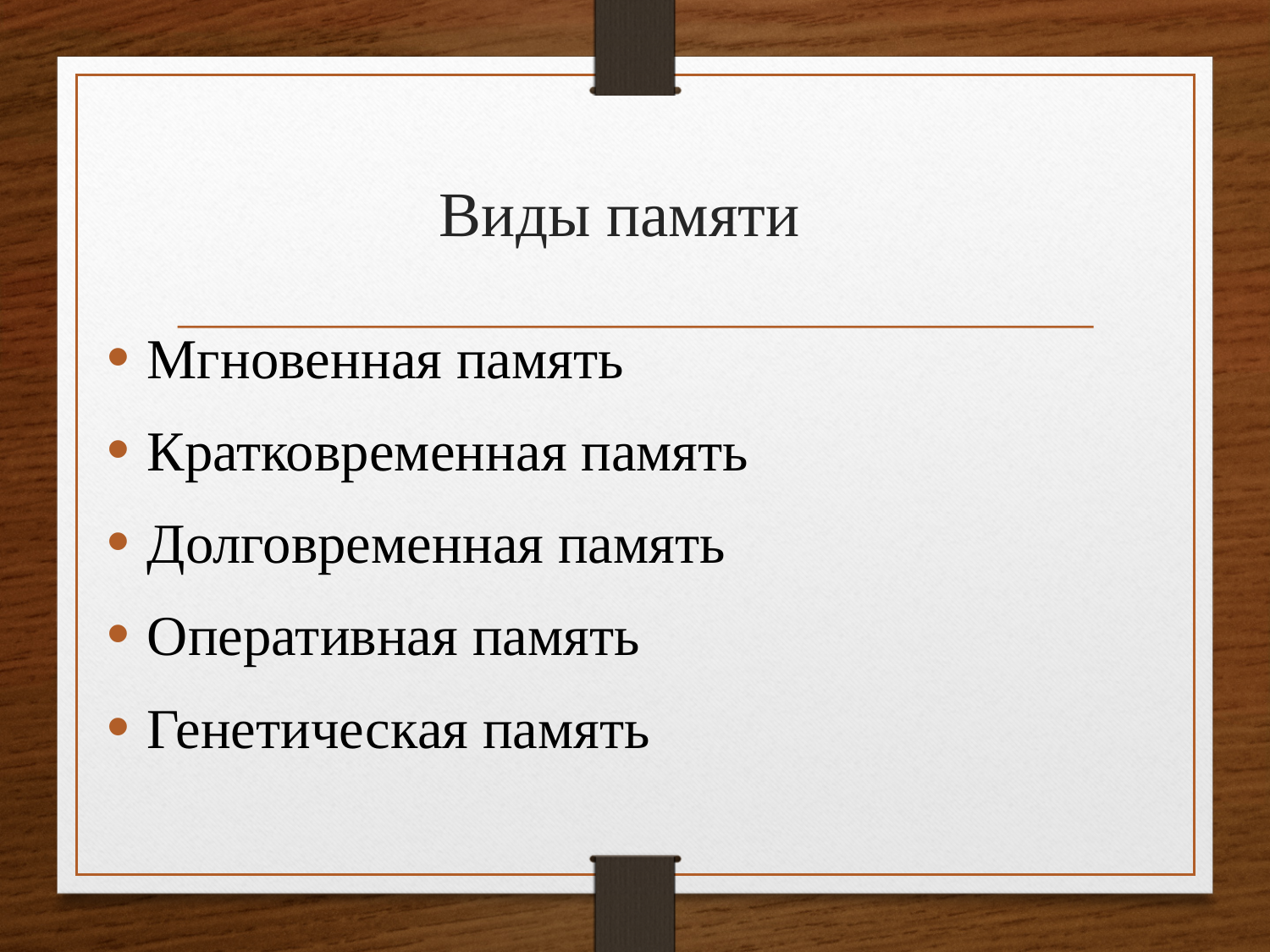

Виды памяти
Мгновенная память
Кратковременная память
Долговременная память
Оперативная память
Генетическая память